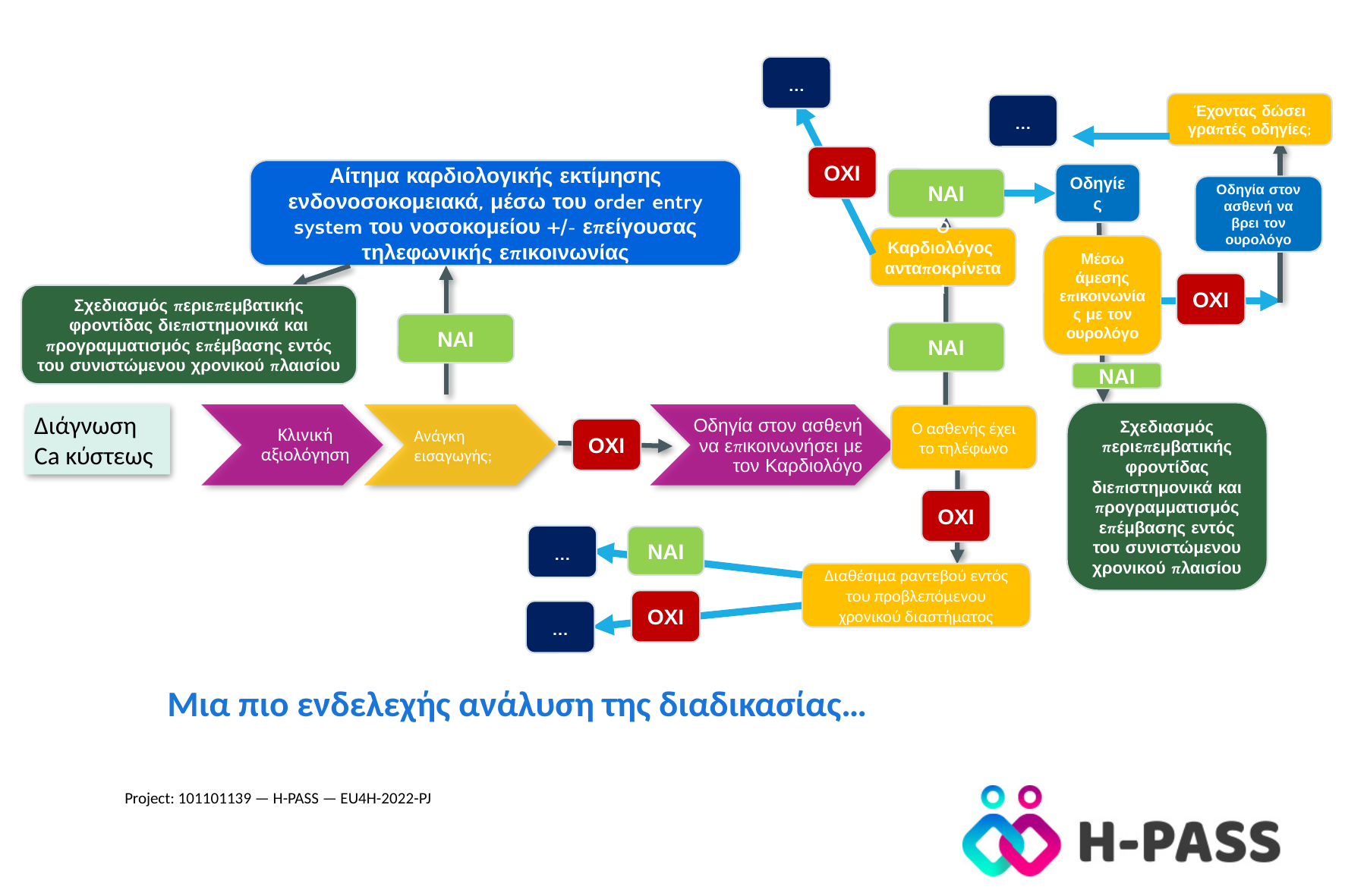

…
Έχοντας δώσει γραπτές οδηγίες;
…
ΟΧΙ
Αίτημα καρδιολογικής εκτίμησης ενδονοσοκομειακά, μέσω του order entry system του νοσοκομείου +/- επείγουσας τηλεφωνικής επικοινωνίας
Οδηγίες
ΝΑΙ
Οδηγία στον ασθενή να βρει τον ουρολόγο
Ο Καρδιολόγος
ανταποκρίνεται
Μέσω άμεσης επικοινωνίας με τον ουρολόγο
ΟΧΙ
Σχεδιασμός περιεπεμβατικής φροντίδας διεπιστημονικά και προγραμματισμός επέμβασης εντός του συνιστώμενου χρονικού πλαισίου
ΝΑΙ
ΝΑΙ
ΝΑΙ
Σχεδιασμός περιεπεμβατικής φροντίδας διεπιστημονικά και προγραμματισμός επέμβασης εντός του συνιστώμενου χρονικού πλαισίου
Διάγνωση Ca κύστεως

Κλινική αξιολόγηση
Ανάγκη εισαγωγής;

Οδηγία στον ασθενή να επικοινωνήσει με τον Καρδιολόγο

Ο ασθενής έχει το τηλέφωνο

ΟΧΙ
ΟΧΙ
…
ΝΑΙ

Διαθέσιμα ραντεβού εντός του προβλεπόμενου χρονικού διαστήματος

ΟΧΙ
…
Μια πιο ενδελεχής ανάλυση της διαδικασίας…
Project: 101101139 — H-PASS — EU4H-2022-PJ